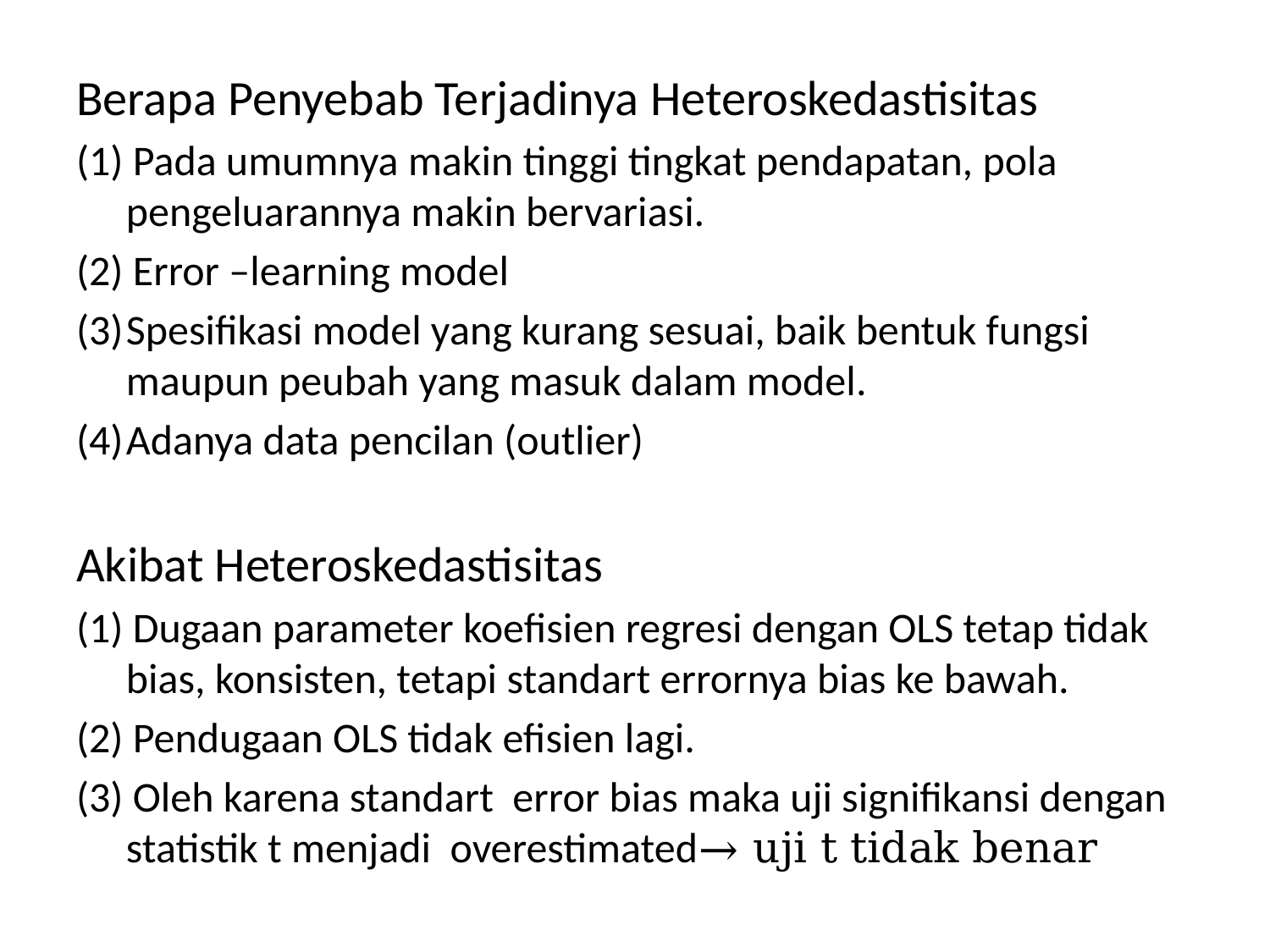

Berapa Penyebab Terjadinya Heteroskedastisitas
(1) Pada umumnya makin tinggi tingkat pendapatan, pola pengeluarannya makin bervariasi.
(2) Error –learning model
Spesifikasi model yang kurang sesuai, baik bentuk fungsi maupun peubah yang masuk dalam model.
Adanya data pencilan (outlier)

Akibat Heteroskedastisitas
(1) Dugaan parameter koefisien regresi dengan OLS tetap tidak bias, konsisten, tetapi standart errornya bias ke bawah.
(2) Pendugaan OLS tidak efisien lagi.
(3) Oleh karena standart  error bias maka uji signifikansi dengan statistik t menjadi  overestimated→ uji t tidak benar